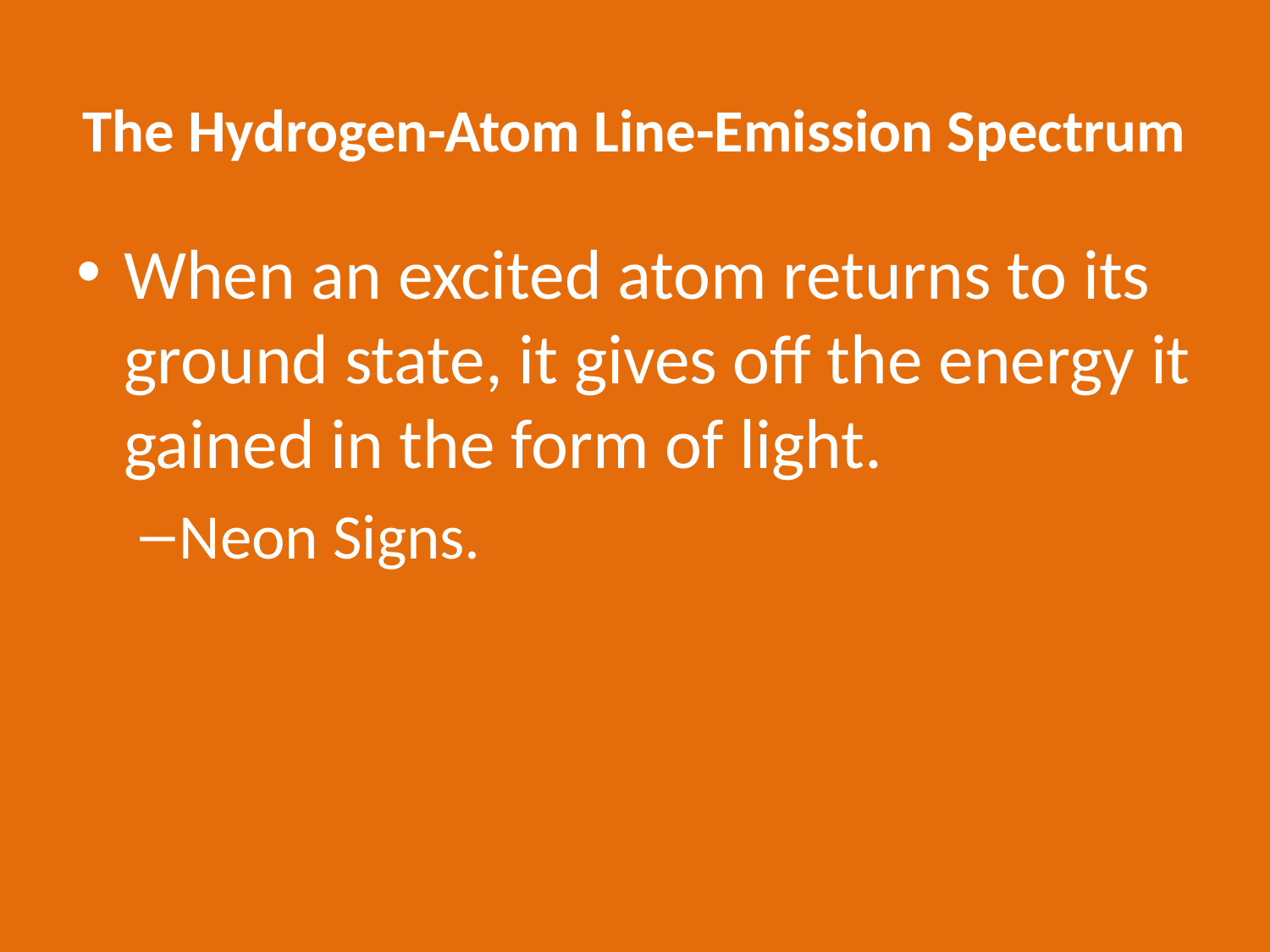

# The Hydrogen-Atom Line-Emission Spectrum
When an excited atom returns to its ground state, it gives off the energy it gained in the form of light.
Neon Signs.